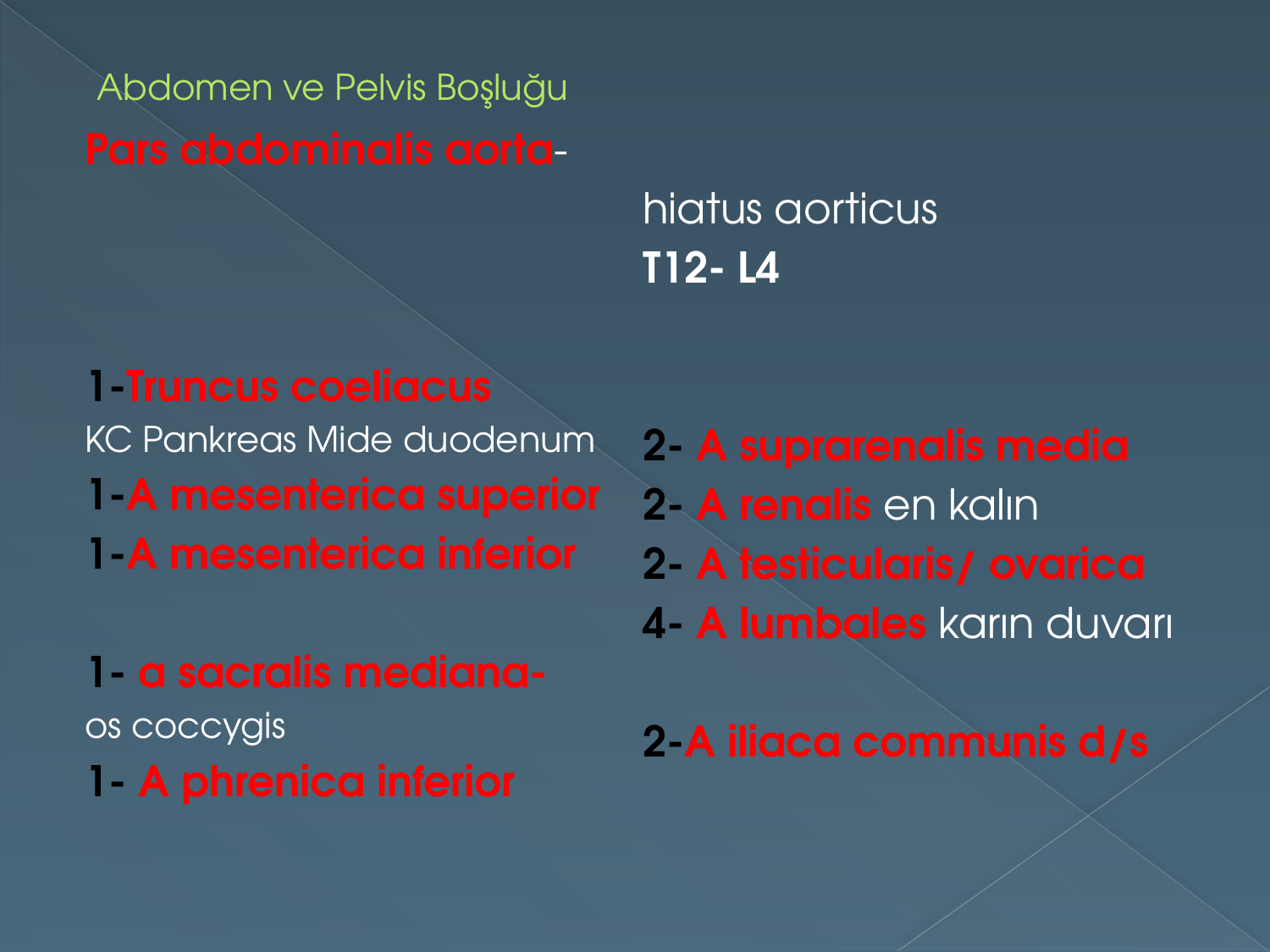

Abdomen ve Pelvis Boşluğu
Pars abdominalis aorta-

1-Truncus coeliacus
KC Pankreas Mide duodenum
1-A mesenterica superior
1-A mesenterica inferior

1- a sacralis mediana-
os coccygis
1- A phrenica inferior

hiatus aorticus
T12- L4

2- A suprarenalis media
2- A renalis en kalın
2- A testicularis/ ovarica
4- A lumbales karın duvarı

2-A iliaca communis d/s